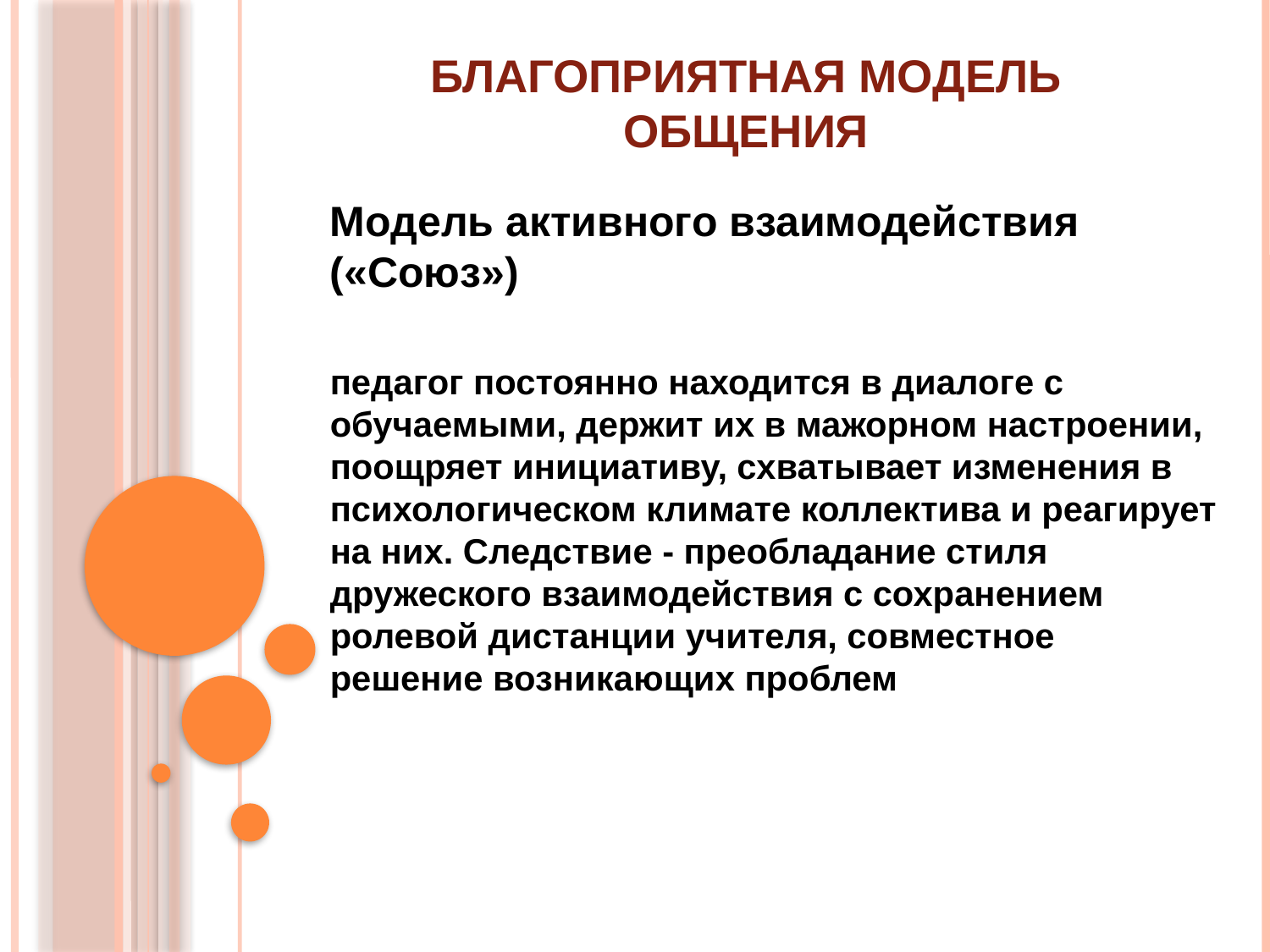

# Благоприятная модель общения
Модель активного взаимодействия («Союз»)

педагог постоянно находится в диалоге с обучаемыми, держит их в мажорном настроении, поощряет инициативу, схватывает изменения в психологическом климате коллектива и реагирует на них. Следствие - преобладание стиля дружеского взаимодействия с сохранением ролевой дистанции учителя, совместное решение возникающих проблем